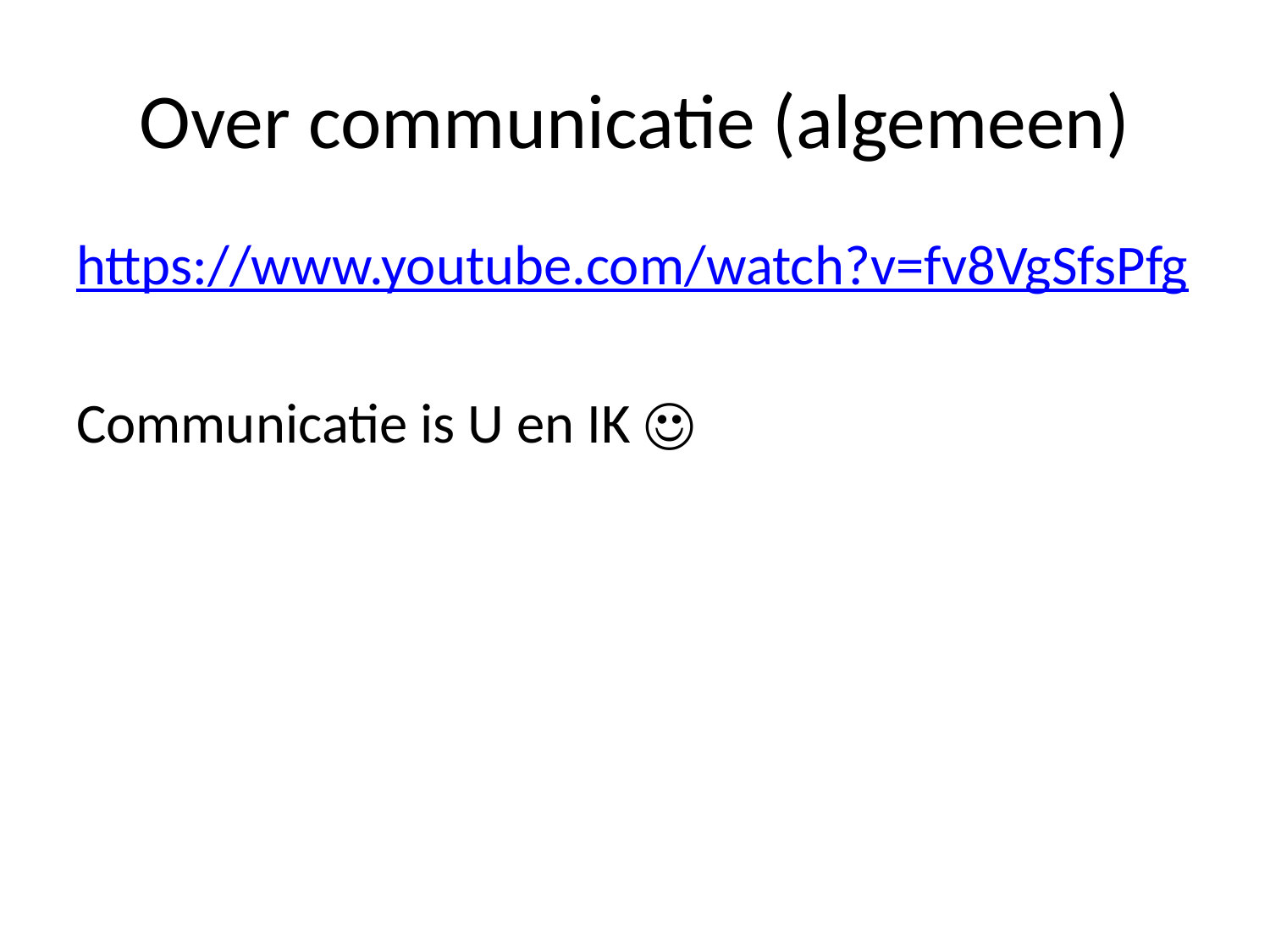

# Over communicatie (algemeen)
https://www.youtube.com/watch?v=fv8VgSfsPfg

Communicatie is U en IK ☺